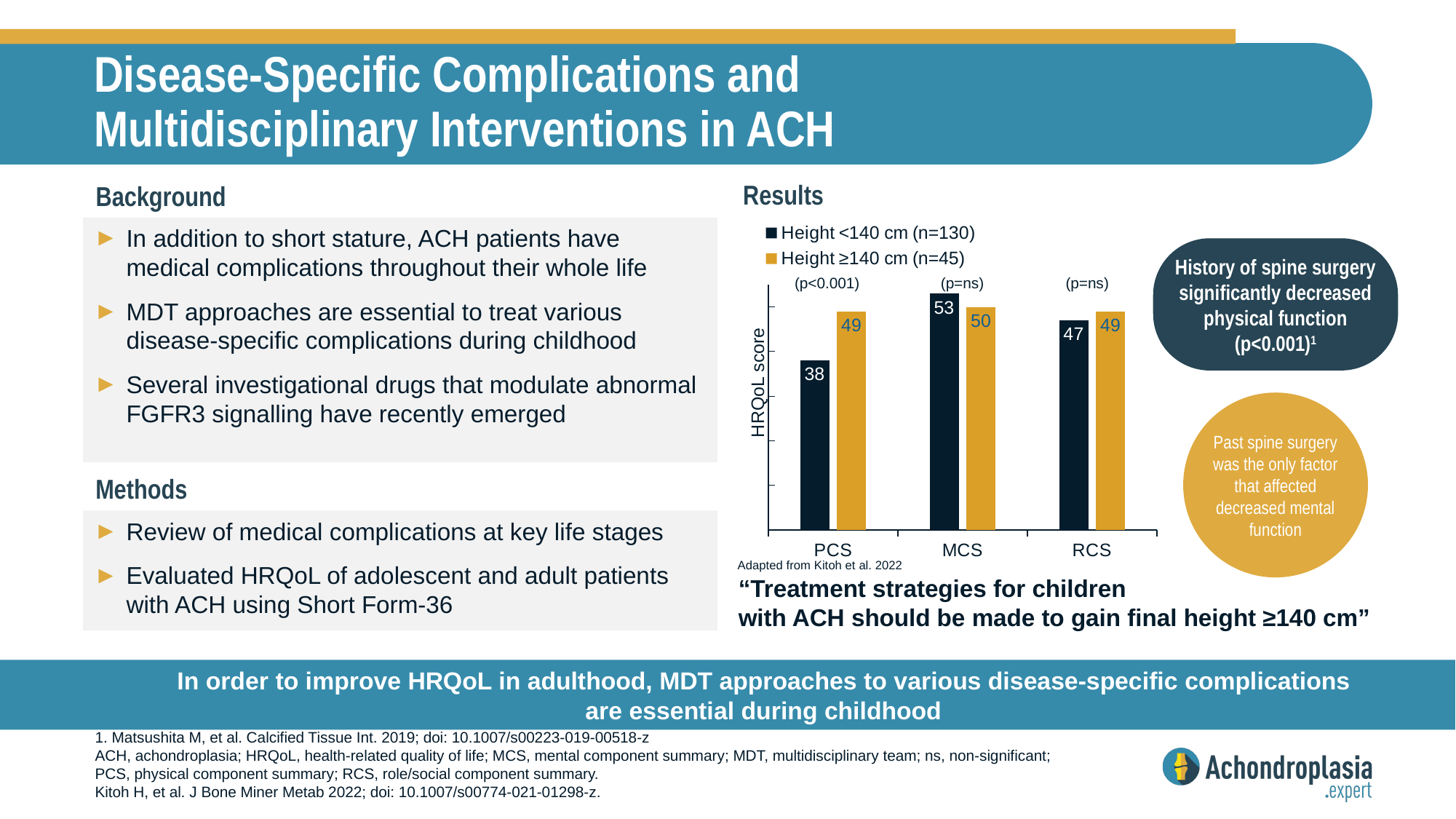

# Disease‑Specific Complications and Multidisciplinary Interventions in ACH

### Chart

| Category | Height <140 cm (n=130) | Height ≥140 cm (n=45) |
|---|---|---|
| PCS | 38.0 | 49.0 |
| MCS | 53.0 | 50.0 |
| RCS | 47.0 | 49.0 |
In addition to short stature, ACH patients have medical complications throughout their whole life
MDT approaches are essential to treat various disease-specific complications during childhood
Several investigational drugs that modulate abnormal FGFR3 signalling have recently emerged

History of spine surgery significantly decreased physical function
(p<0.001)1
(p<0.001)
(p=ns)
(p=ns)
Past spine surgery
was the only factor that affected decreased mental function
Review of medical complications at key life stages
Evaluated HRQoL of adolescent and adult patients with ACH using Short Form-36
Adapted from Kitoh et al. 2022
“Treatment strategies for children
with ACH should be made to gain final height ≥140 cm”
In order to improve HRQoL in adulthood, MDT approaches to various disease-specific complications are essential during childhood
1. Matsushita M, et al. Calcified Tissue Int. 2019; doi: 10.1007/s00223-019-00518-z
ACH, achondroplasia; HRQoL, health-related quality of life; MCS, mental component summary; MDT, multidisciplinary team; ns, non-significant;
PCS, physical component summary; RCS, role/social component summary.
Kitoh H, et al. J Bone Miner Metab 2022; doi: 10.1007/s00774-021-01298-z.